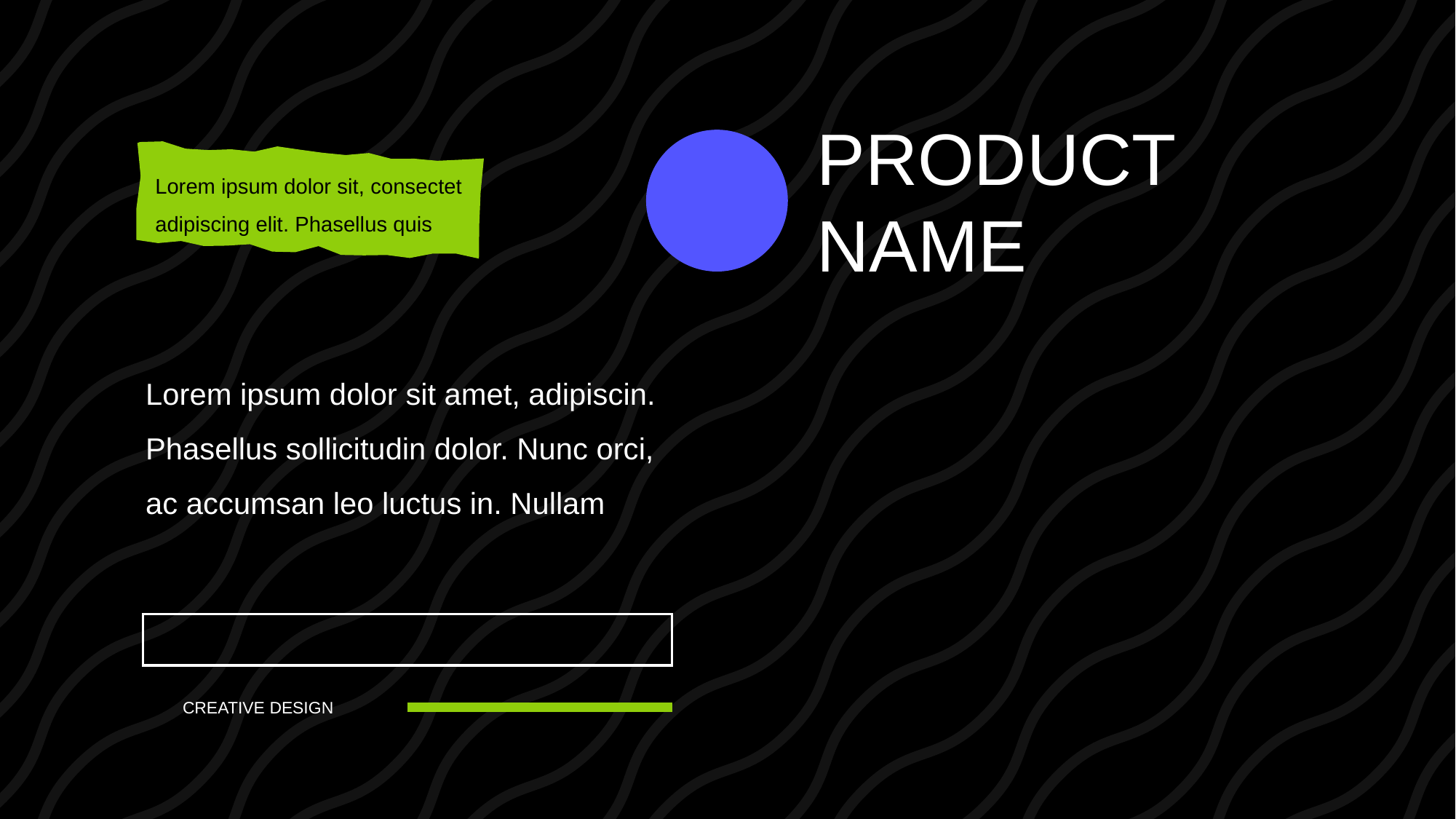

PRODUCT
NAME

Lorem ipsum dolor sit, consectet adipiscing elit. Phasellus quis
Lorem ipsum dolor sit amet, adipiscin. Phasellus sollicitudin dolor. Nunc orci, ac accumsan leo luctus in. Nullam

CREATIVE DESIGN